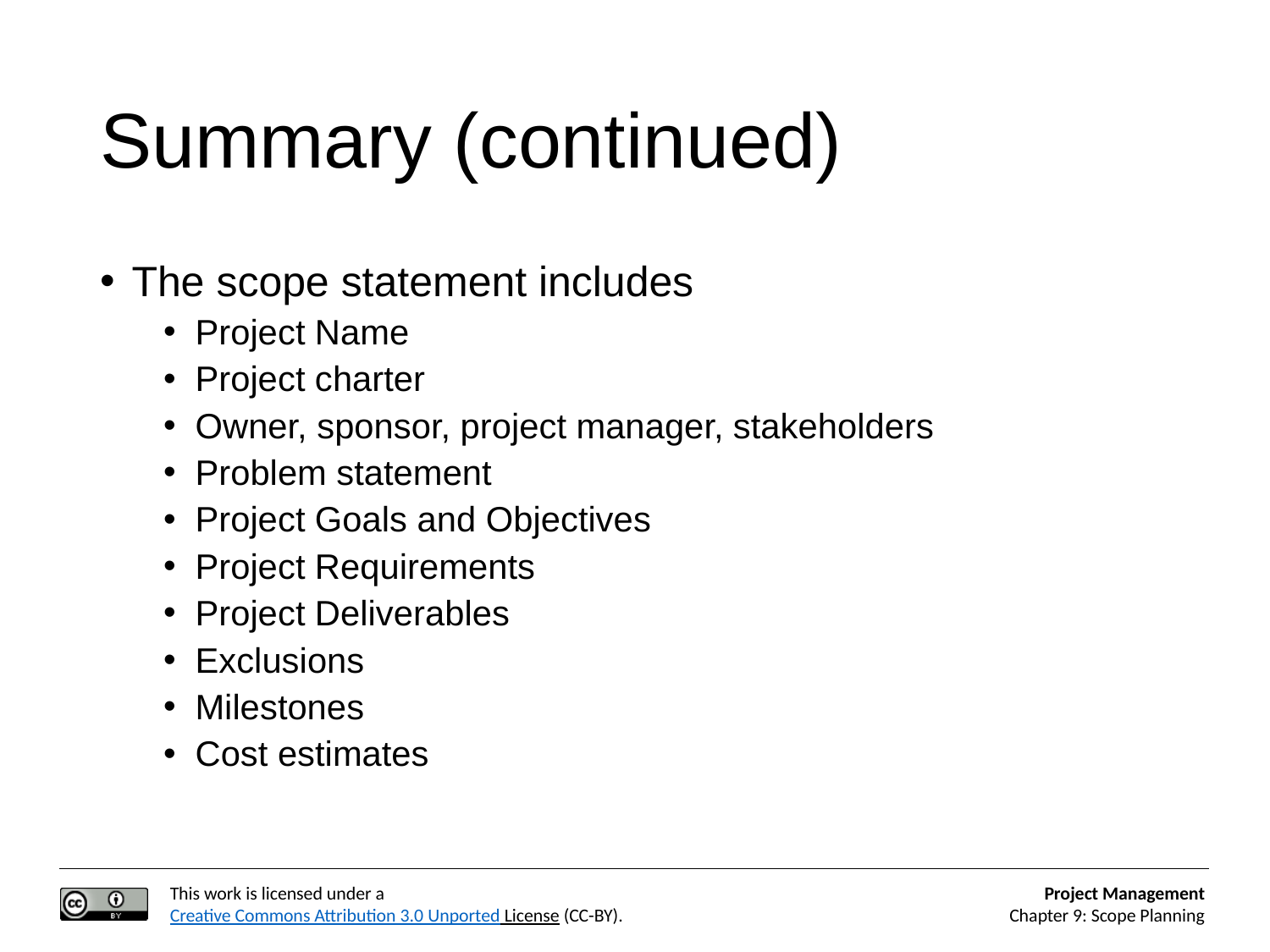

# Summary (continued)
The scope statement includes
Project Name
Project charter
Owner, sponsor, project manager, stakeholders
Problem statement
Project Goals and Objectives
Project Requirements
Project Deliverables
Exclusions
Milestones
Cost estimates